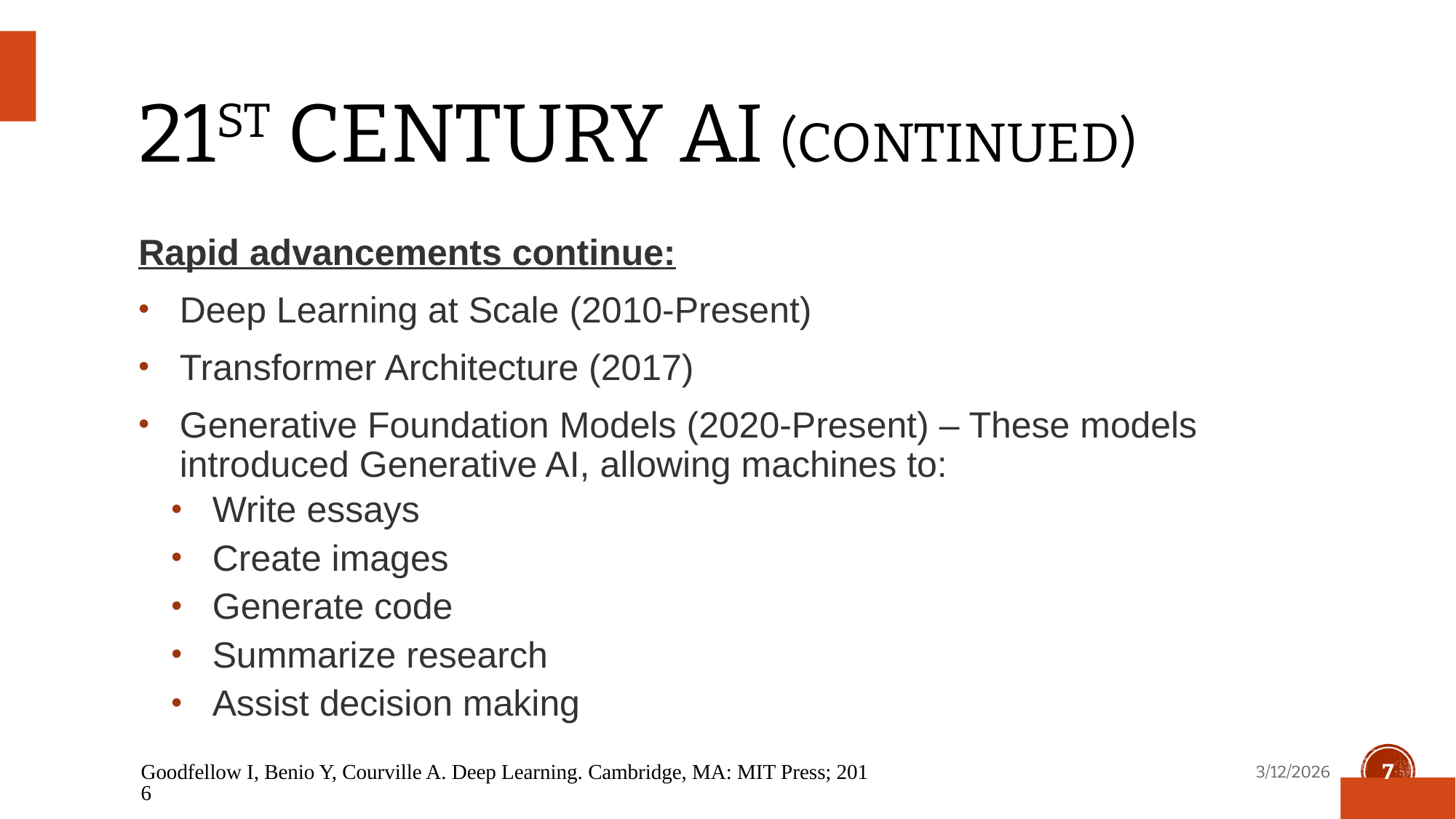

# 21st Century AI (continued)
Rapid advancements continue:
Deep Learning at Scale (2010-Present)
Transformer Architecture (2017)
Generative Foundation Models (2020-Present) – These models introduced Generative AI, allowing machines to:
Write essays
Create images
Generate code
Summarize research
Assist decision making

Goodfellow I, Benio Y, Courville A. Deep Learning. Cambridge, MA: MIT Press; 2016
3/12/2026
7